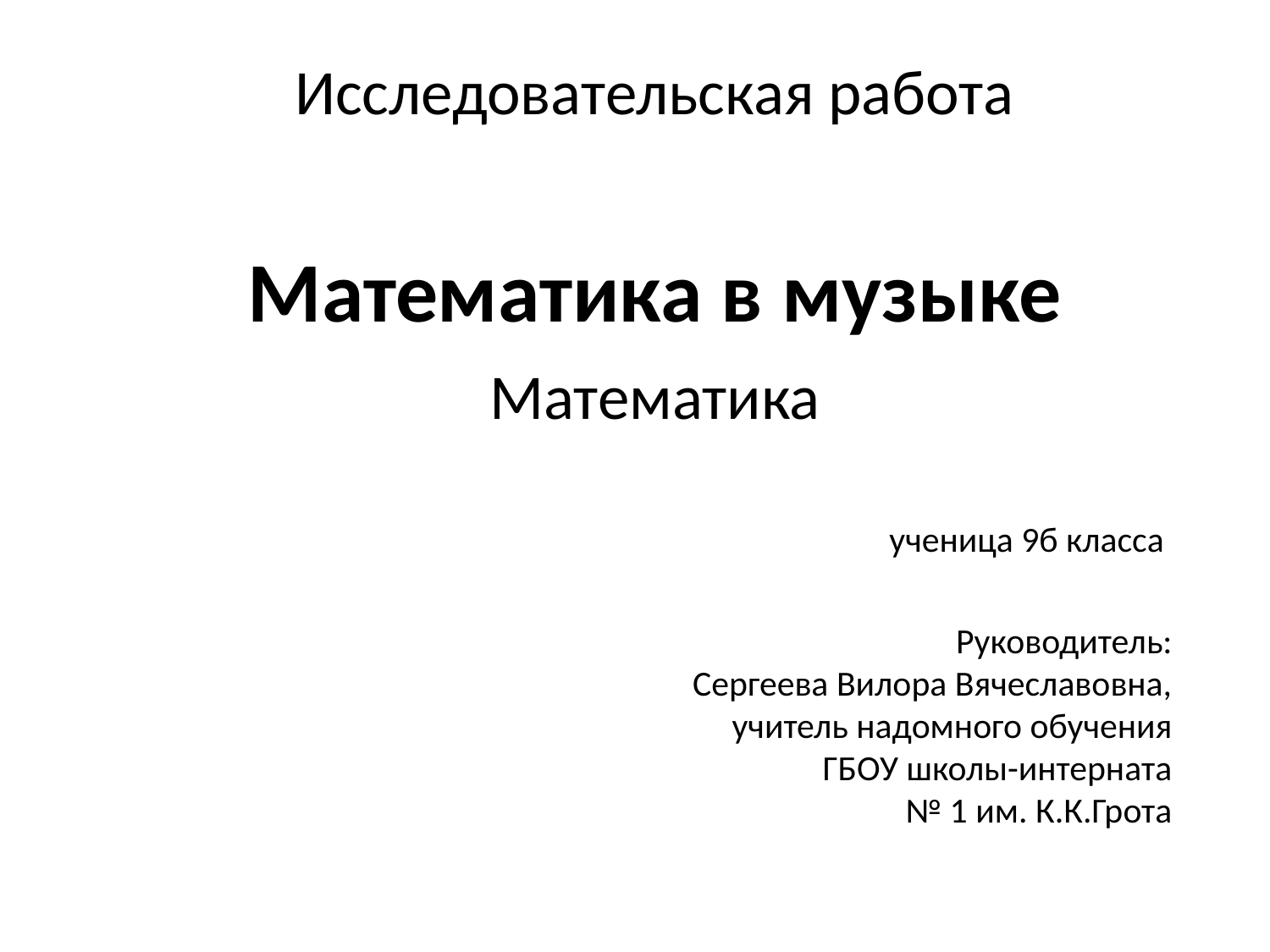

Исследовательская работа

Математика в музыке

Математика

ученица 9б класса

Руководитель:
Сергеева Вилора Вячеславовна,
учитель надомного обучения
ГБОУ школы-интерната
 № 1 им. К.К.Грота